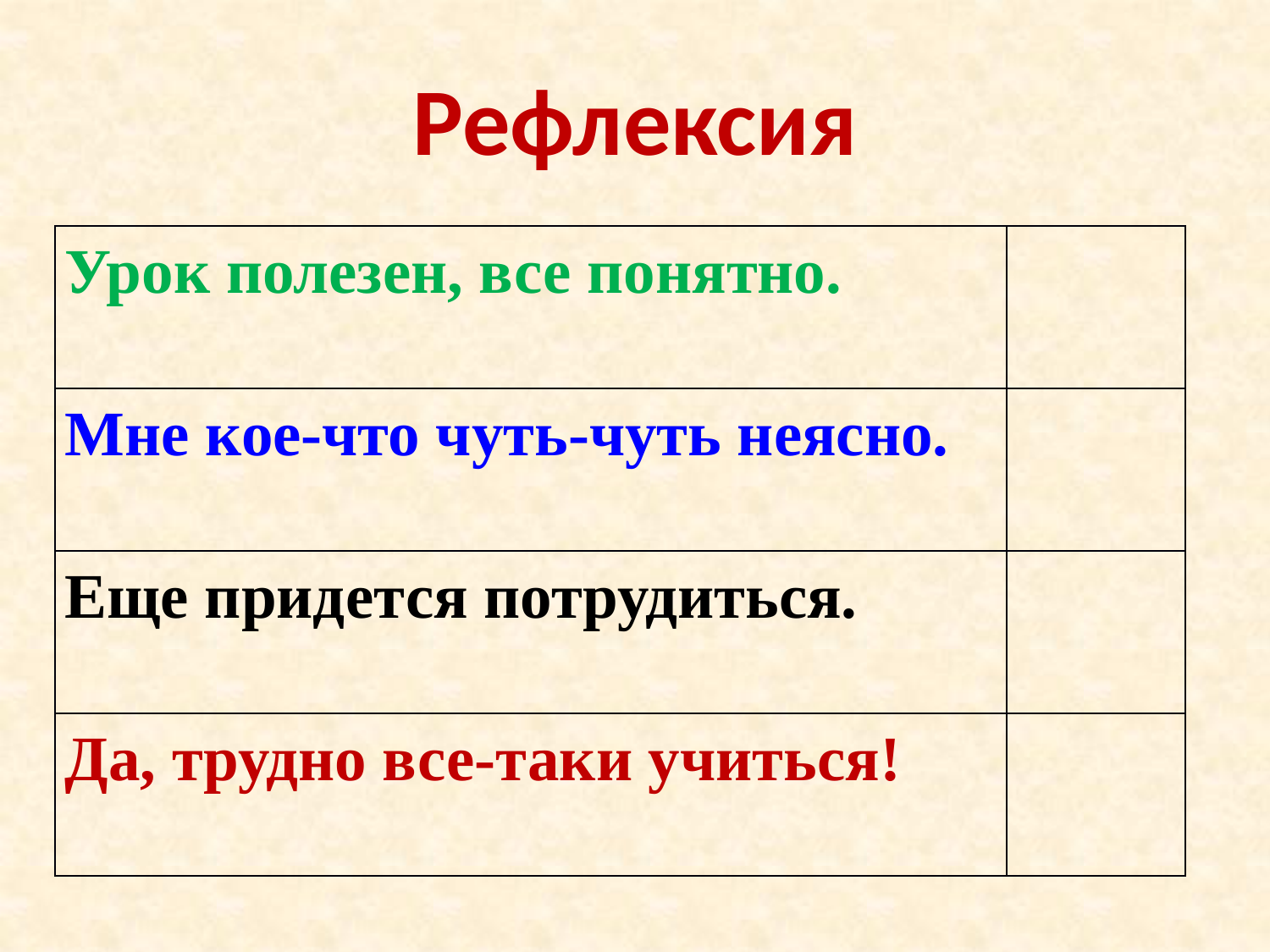

# Рефлексия
| Урок полезен, все понятно. |  |
| --- | --- |
| Мне кое-что чуть-чуть неясно. |  |
| Еще придется потрудиться. |  |
| Да, трудно все-таки учиться! |  |